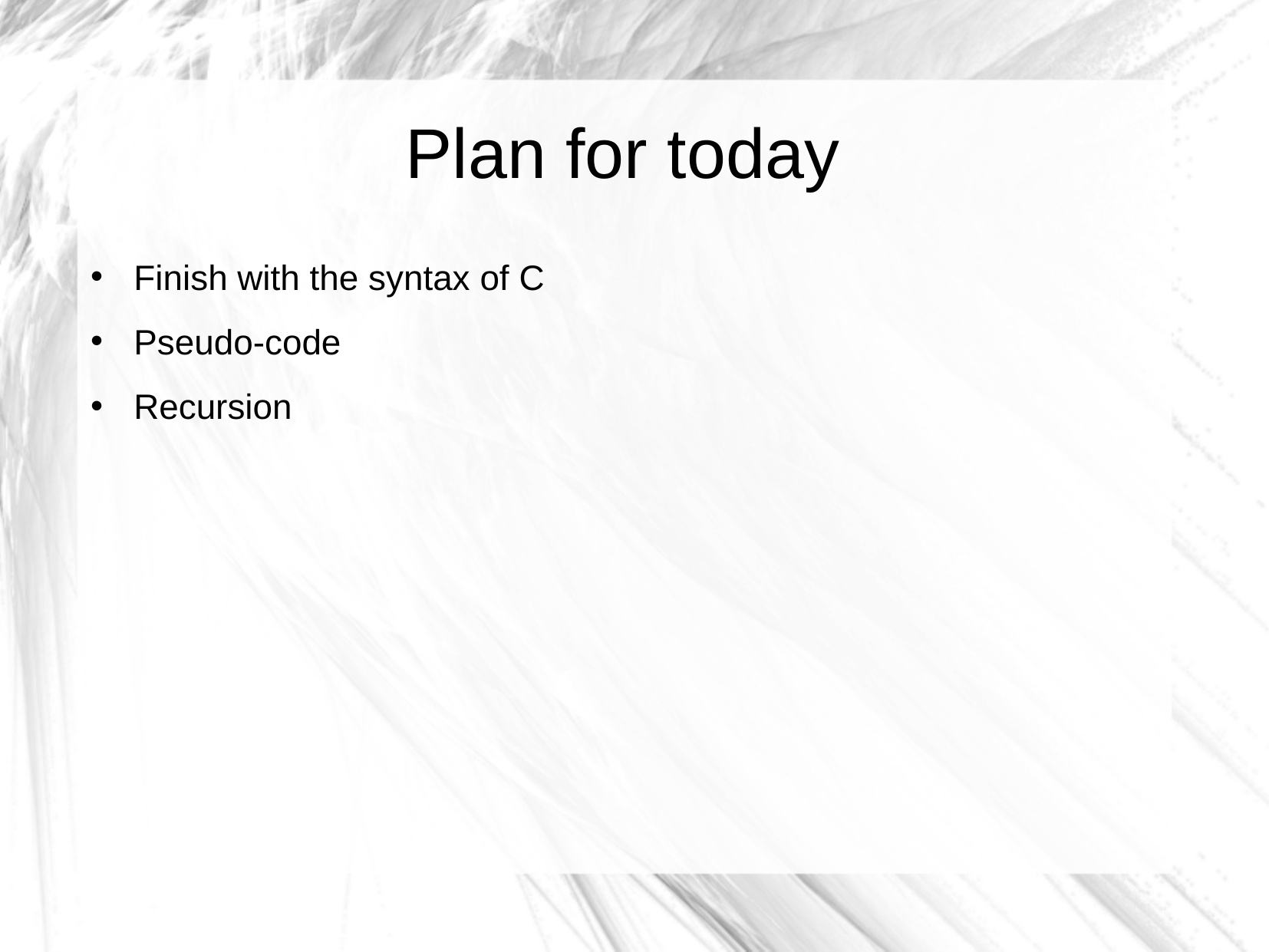

Plan for today
Finish with the syntax of C
Pseudo-code
Recursion